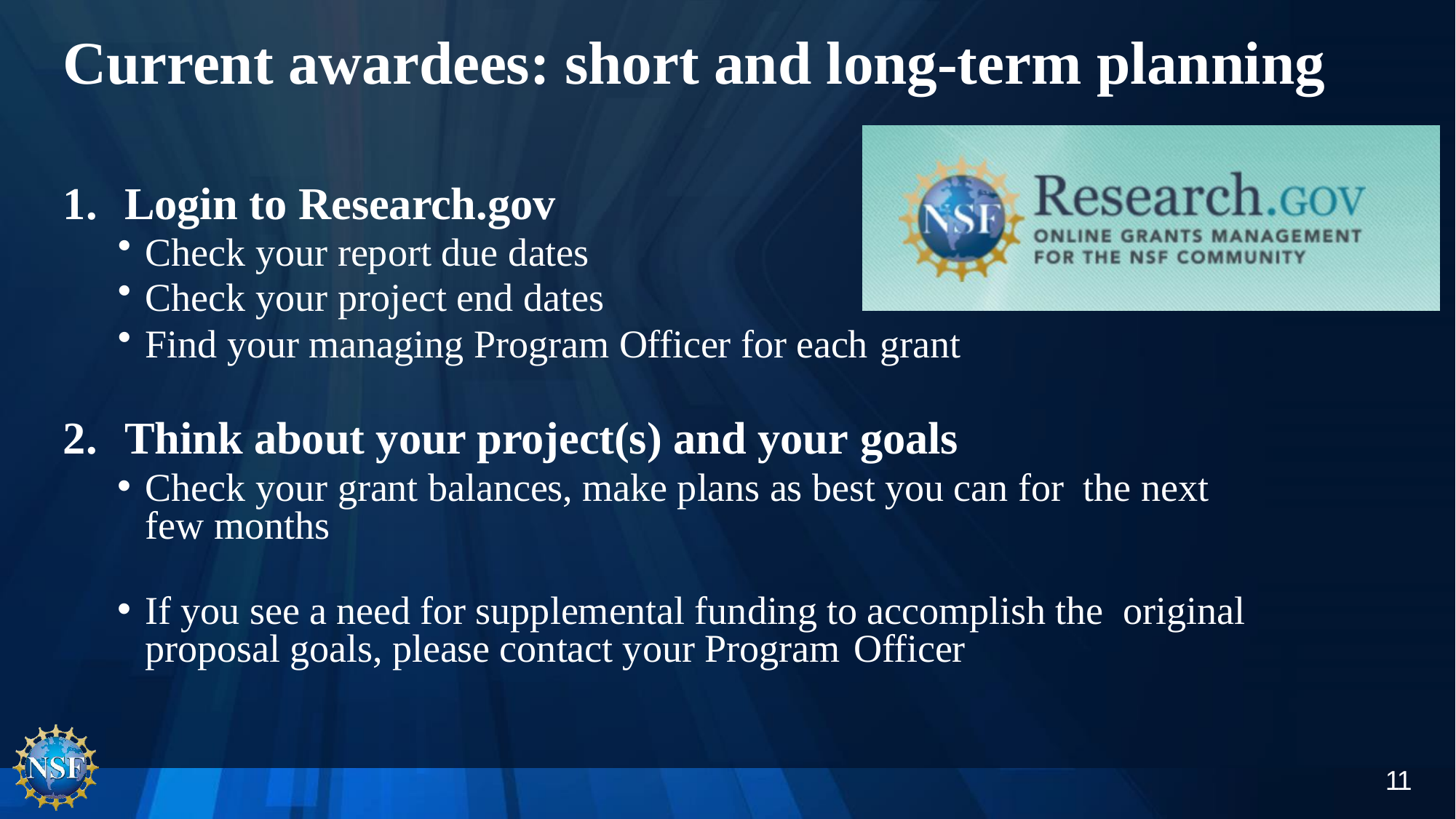

# Current awardees: short and long-term planning

Login to Research.gov
Check your report due dates
Check your project end dates
Find your managing Program Officer for each grant

Think about your project(s) and your goals
Check your grant balances, make plans as best you can for  the next few months

If you see a need for supplemental funding to accomplish the  original proposal goals, please contact your Program Officer
11